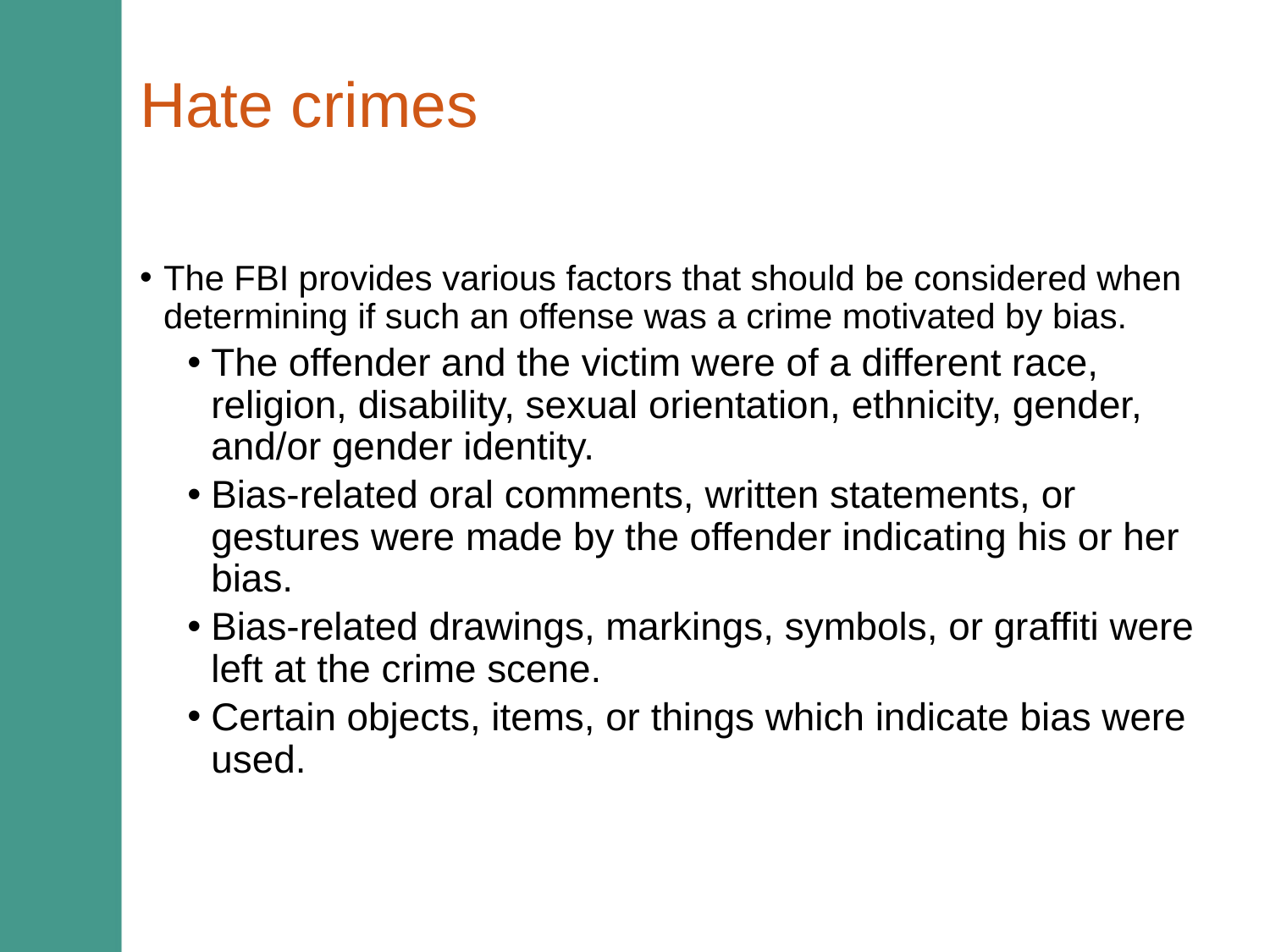

# Hate crimes
The FBI provides various factors that should be considered when determining if such an offense was a crime motivated by bias.
The offender and the victim were of a different race, religion, disability, sexual orientation, ethnicity, gender, and/or gender identity.
Bias-related oral comments, written statements, or gestures were made by the offender indicating his or her bias.
Bias-related drawings, markings, symbols, or graffiti were left at the crime scene.
Certain objects, items, or things which indicate bias were used.